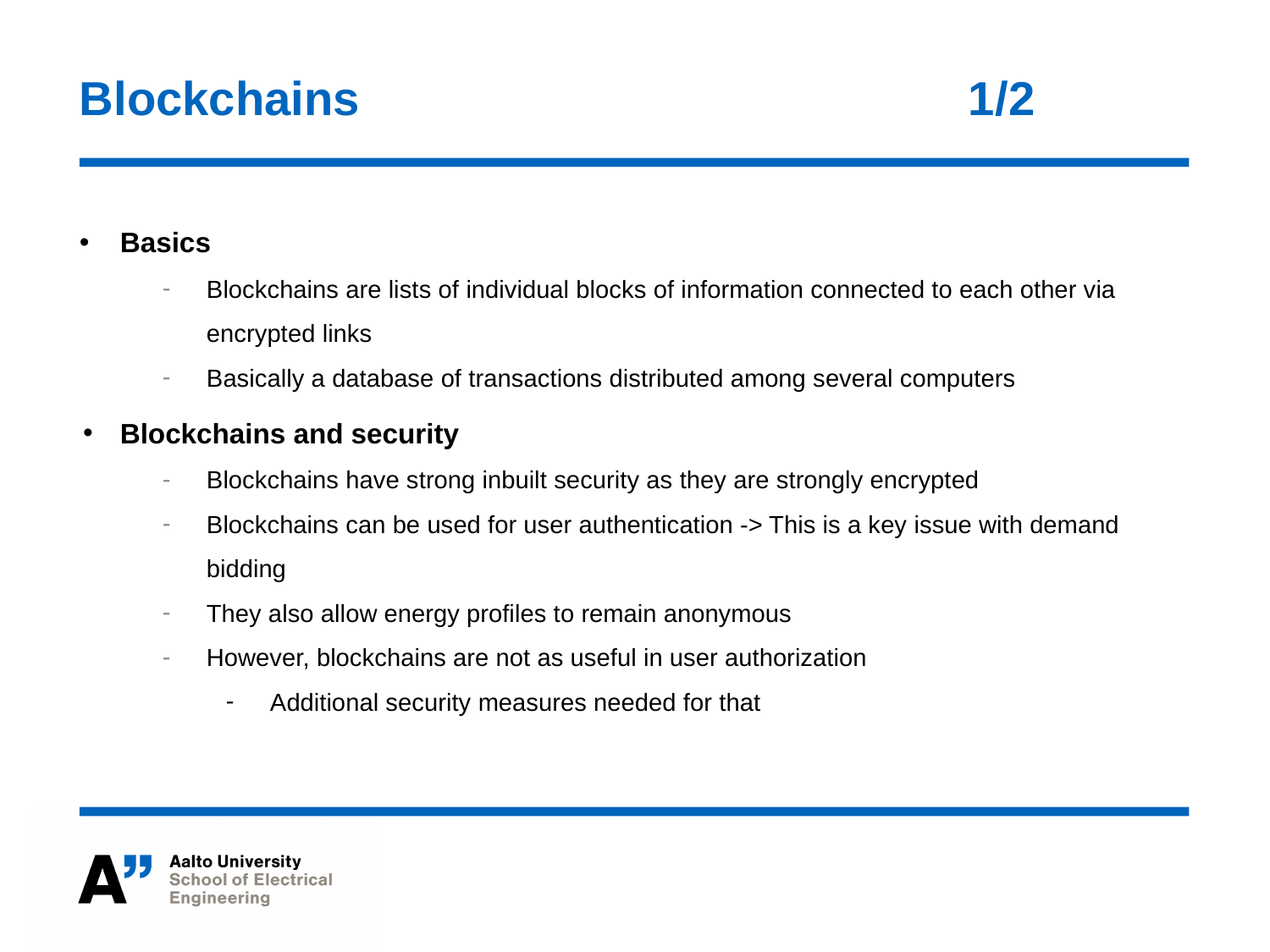

# Blockchains 					1/2
Basics
Blockchains are lists of individual blocks of information connected to each other via encrypted links
Basically a database of transactions distributed among several computers
Blockchains and security
Blockchains have strong inbuilt security as they are strongly encrypted
Blockchains can be used for user authentication -> This is a key issue with demand bidding
They also allow energy profiles to remain anonymous
However, blockchains are not as useful in user authorization
Additional security measures needed for that